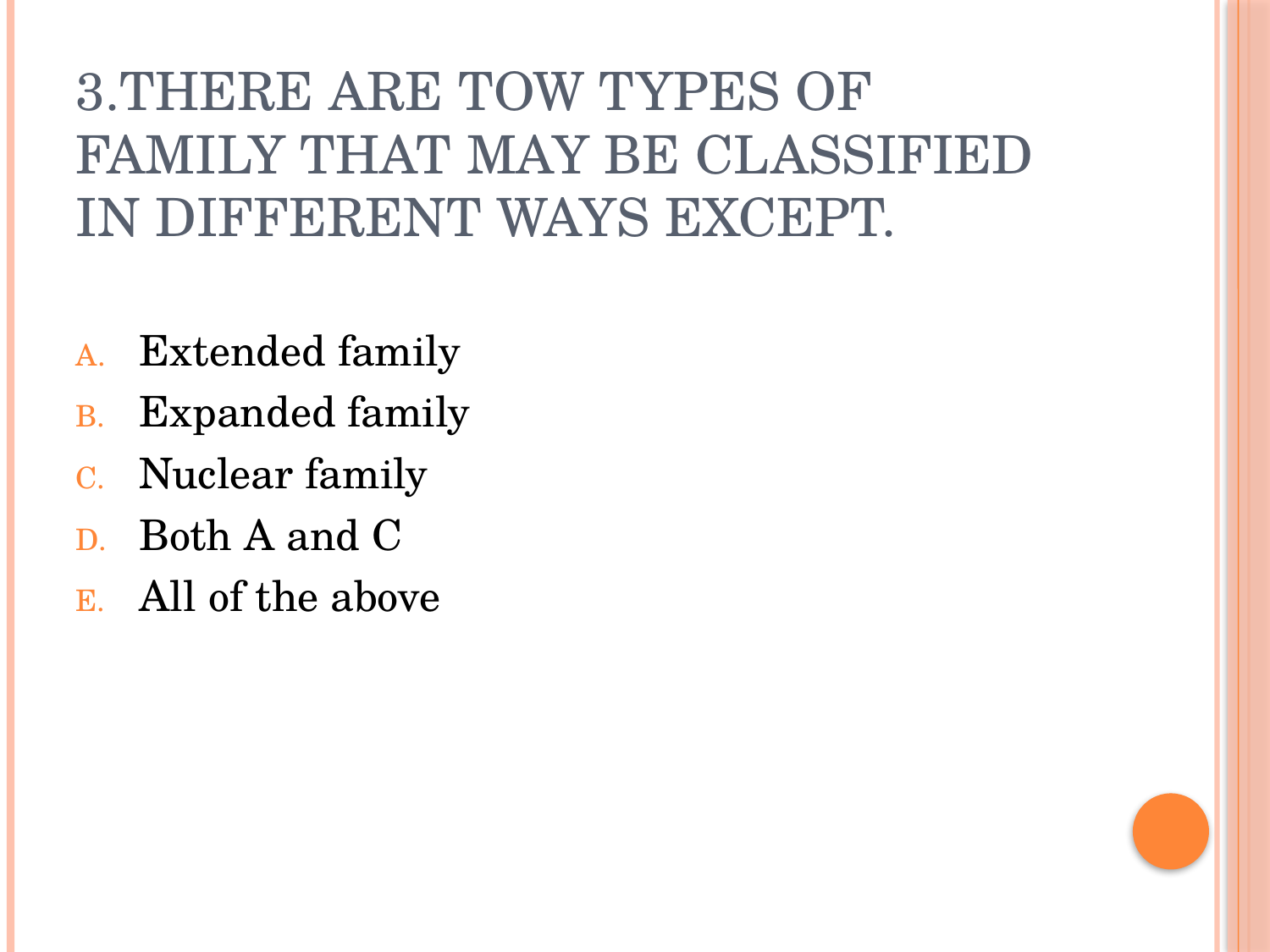

# 3.There are tow types of family that may be classified in different ways except.
Extended family
Expanded family
Nuclear family
Both A and C
All of the above